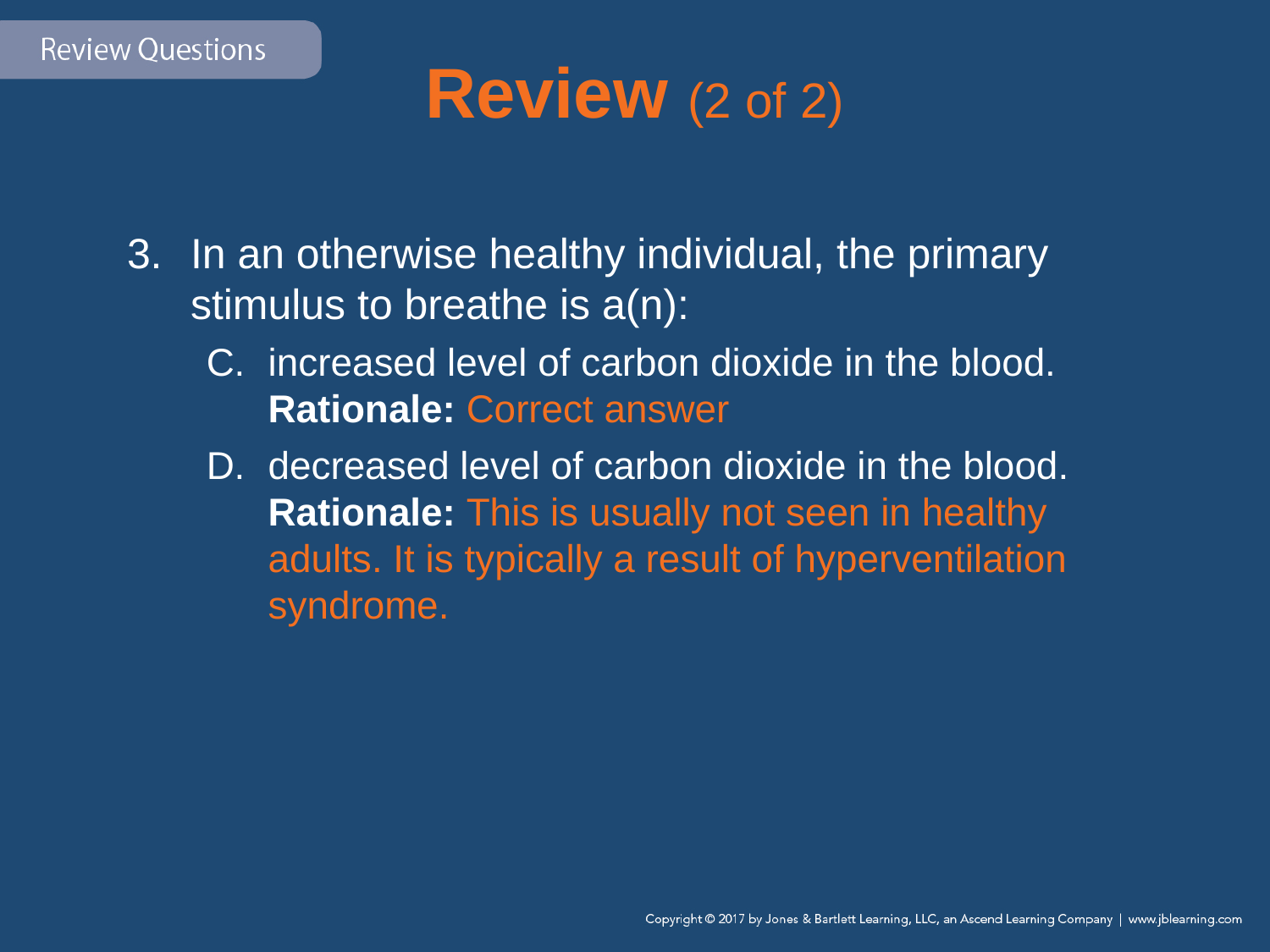

# Review (2 of 2)
In an otherwise healthy individual, the primary stimulus to breathe is a(n):
increased level of carbon dioxide in the blood.
Rationale: Correct answer
decreased level of carbon dioxide in the blood.
Rationale: This is usually not seen in healthy adults. It is typically a result of hyperventilation syndrome.